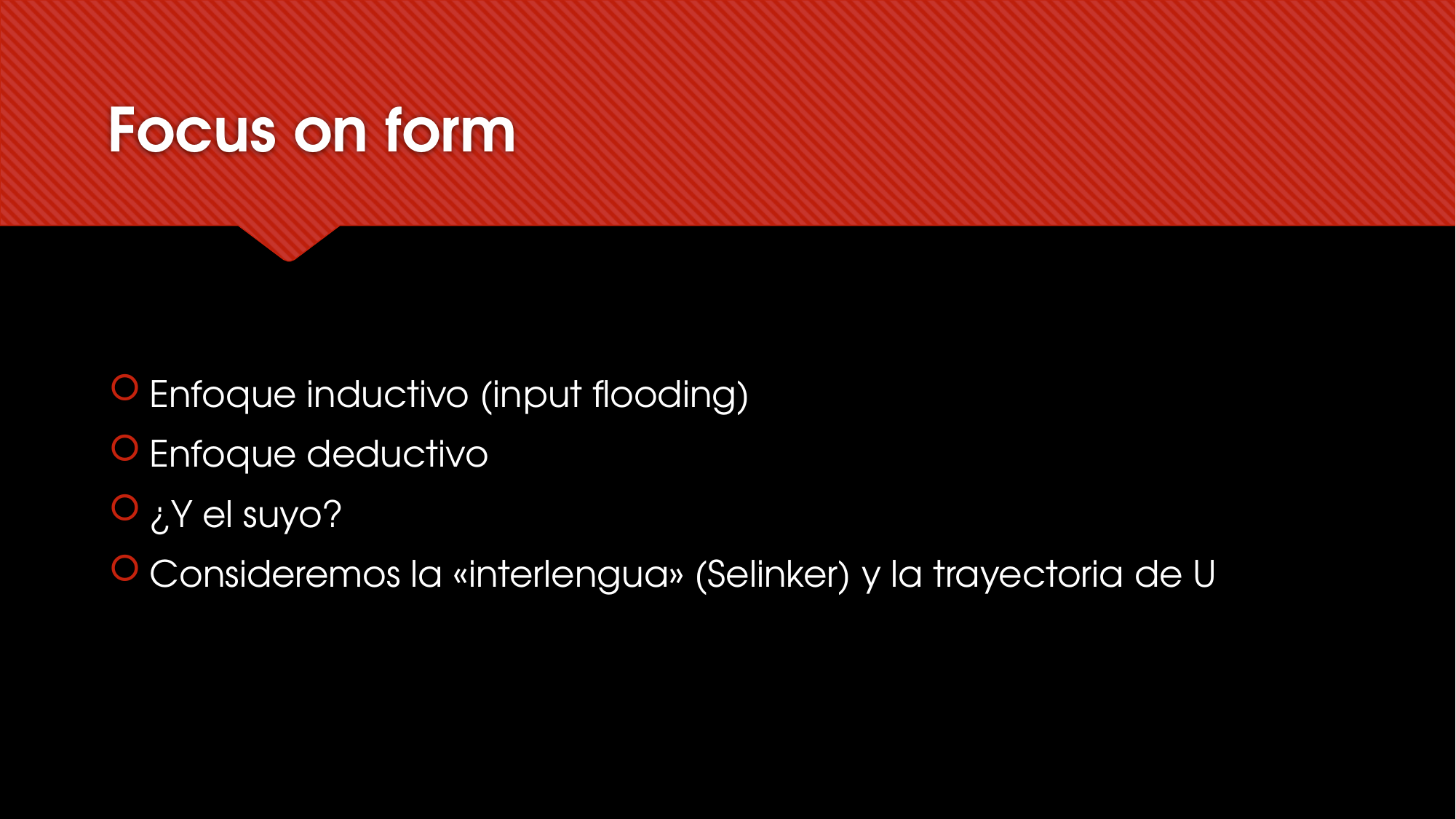

# Focus on form
Enfoque inductivo (input flooding)
Enfoque deductivo
¿Y el suyo?
Consideremos la «interlengua» (Selinker) y la trayectoria de U